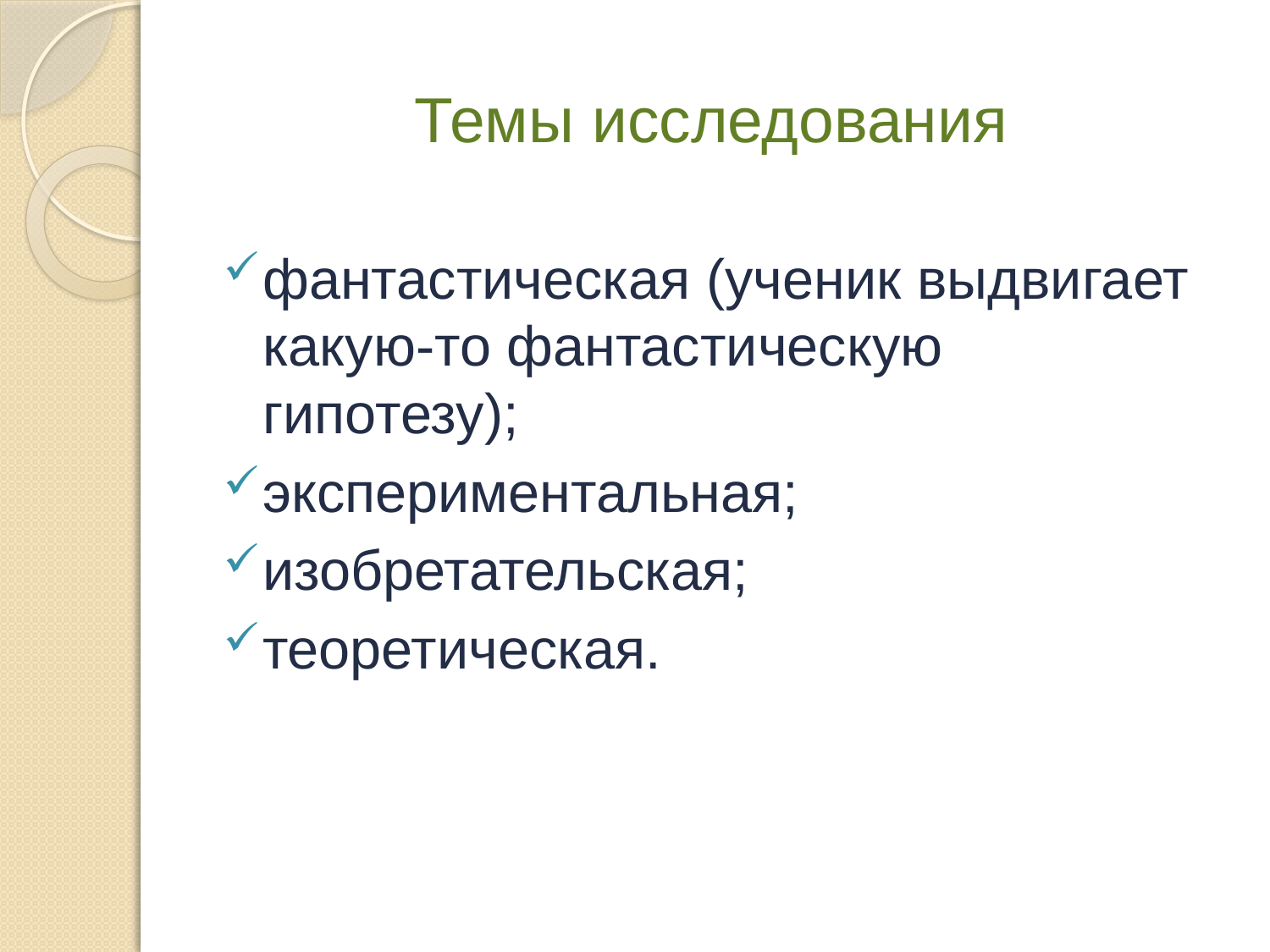

# Темы исследования
фантастическая (ученик выдвигает какую-то фантастическую гипотезу);
экспериментальная;
изобретательская;
теоретическая.